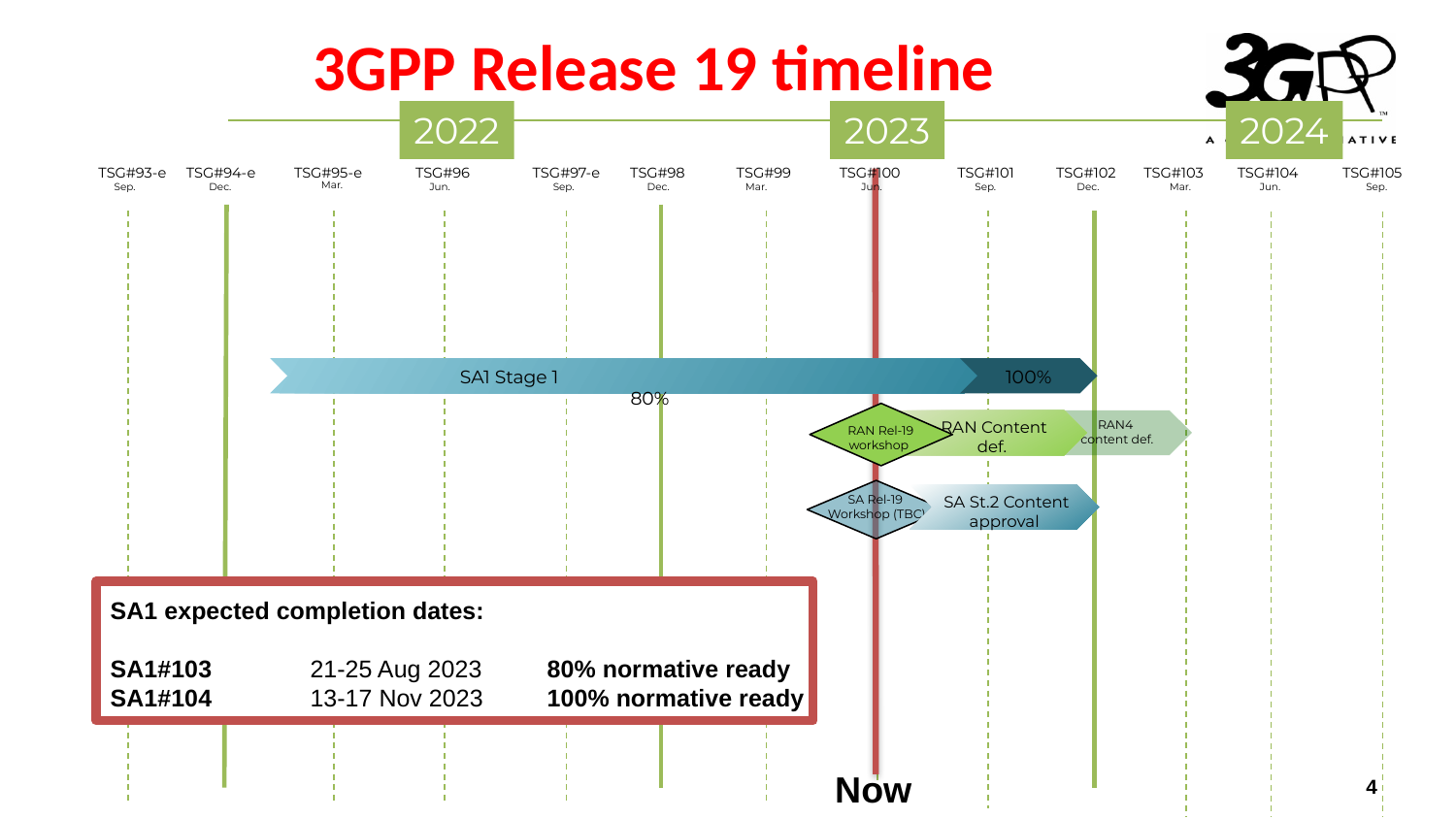

3GPP Release 19 timeline
2022
2023
2024
TSG#93-e
TSG#94-e
TSG#95-e
TSG#96
TSG#97-e
TSG#98
TSG#99
TSG#100
TSG#101
TSG#102
TSG#103
TSG#104
TSG#105
Mar.
Sep.
Dec.
Jun.
Sep.
Dec.
Mar.
Jun.
Sep.
Dec.
Mar.
Jun.
Sep.
                                   SA1 Stage 1                                                                                              80%
100%

 RAN Content def.
RAN4
content def.
 RAN Rel-19 workshop

SA Rel-19
Workshop (TBC)
 SA St.2 Content approval

SA1 expected completion dates:

SA1#103	        21-25 Aug 2023	80% normative ready
SA1#104	        13-17 Nov 2023	100% normative ready
Now